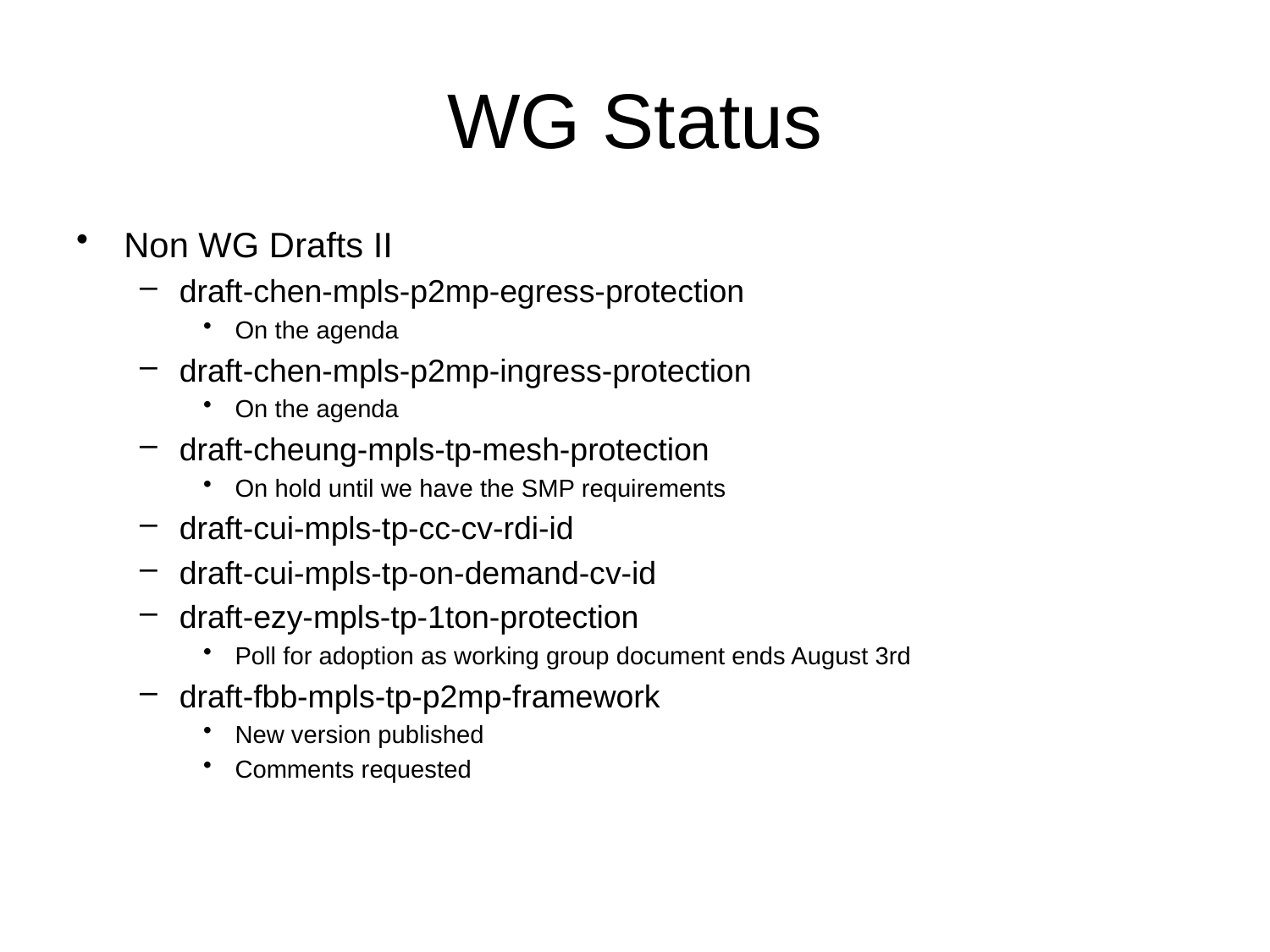

WG Status
Non WG Drafts II
draft-chen-mpls-p2mp-egress-protection
On the agenda
draft-chen-mpls-p2mp-ingress-protection
On the agenda
draft-cheung-mpls-tp-mesh-protection
On hold until we have the SMP requirements
draft-cui-mpls-tp-cc-cv-rdi-id
draft-cui-mpls-tp-on-demand-cv-id
draft-ezy-mpls-tp-1ton-protection
Poll for adoption as working group document ends August 3rd
draft-fbb-mpls-tp-p2mp-framework
New version published
Comments requested